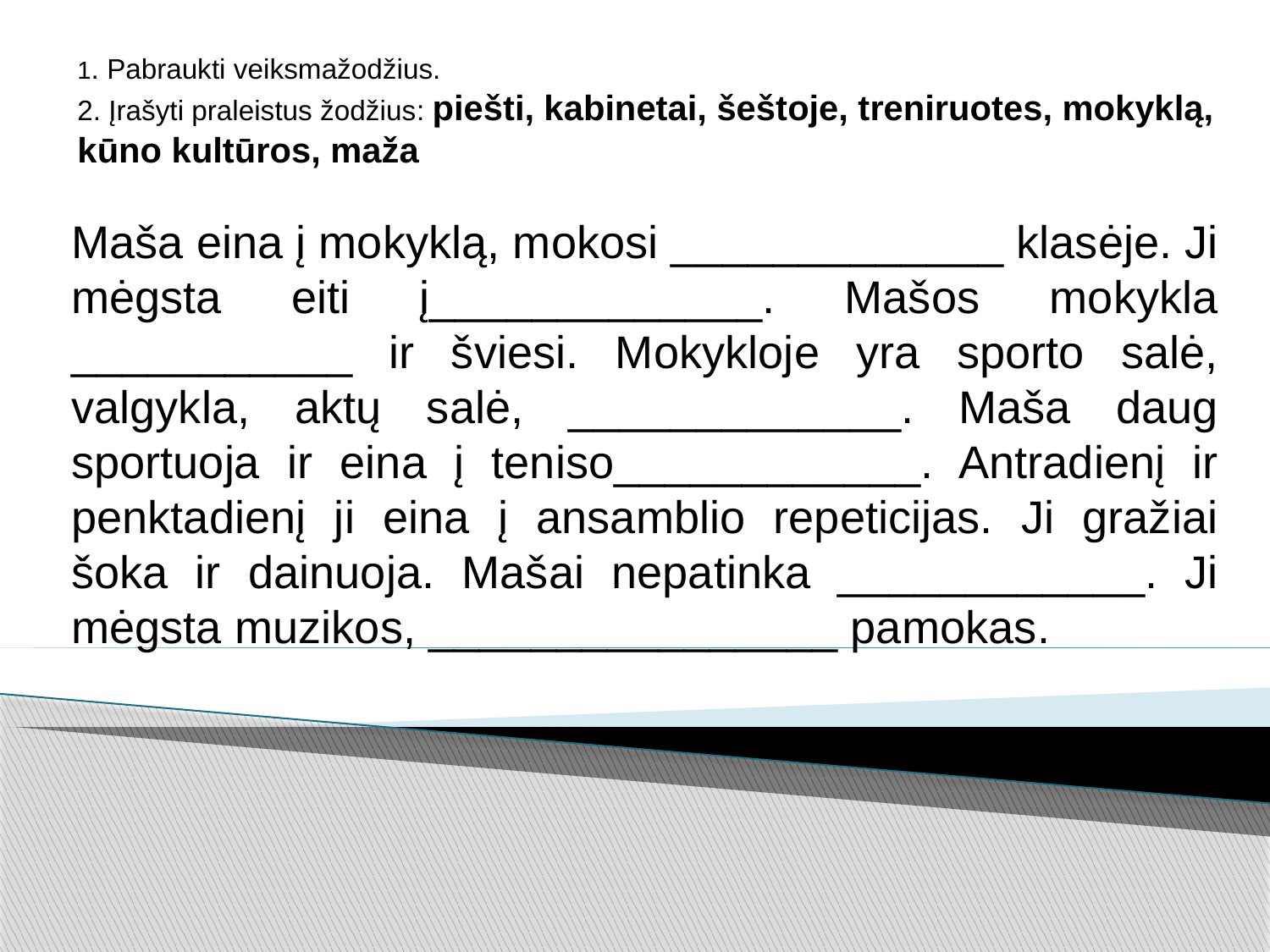

# 1. Pabraukti veiksmažodžius. 2. Įrašyti praleistus žodžius: piešti, kabinetai, šeštoje, treniruotes, mokyklą, kūno kultūros, maža
Maša eina į mokyklą, mokosi _____________ klasėje. Ji mėgsta eiti į_____________. Mašos mokykla ___________ ir šviesi. Mokykloje yra sporto salė, valgykla, aktų salė, _____________. Maša daug sportuoja ir eina į teniso____________. Antradienį ir penktadienį ji eina į ansamblio repeticijas. Ji gražiai šoka ir dainuoja. Mašai nepatinka ____________. Ji mėgsta muzikos, ________________ pamokas.